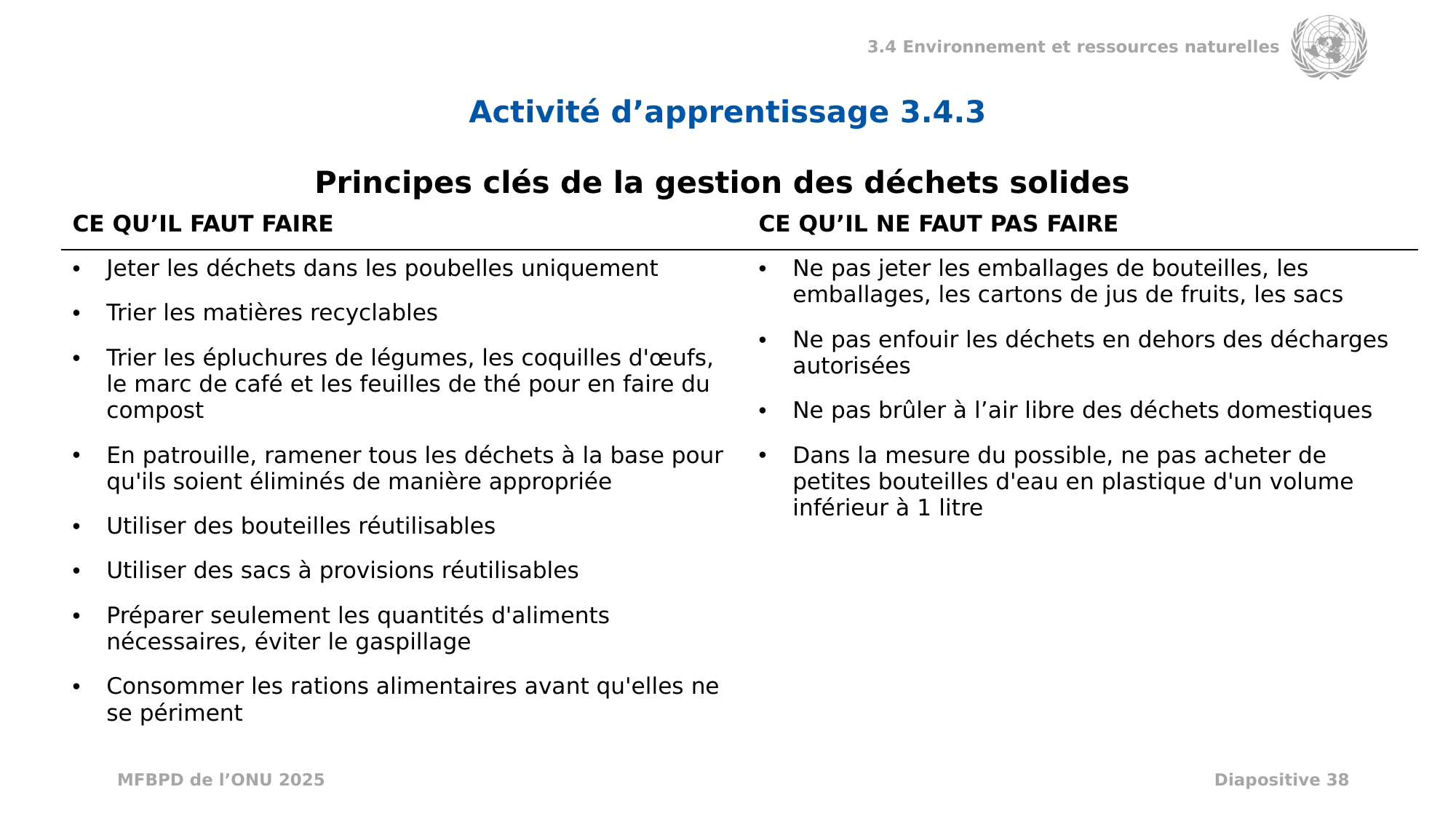

Activité d’apprentissage 3.4.3
Principes clés de la gestion des déchets solides
| CE QU’IL FAUT FAIRE | CE QU’IL NE FAUT PAS FAIRE |
| --- | --- |
| Jeter les déchets dans les poubelles uniquement Trier les matières recyclables Trier les épluchures de légumes, les coquilles d'œufs, le marc de café et les feuilles de thé pour en faire du compost En patrouille, ramener tous les déchets à la base pour qu'ils soient éliminés de manière appropriée Utiliser des bouteilles réutilisables Utiliser des sacs à provisions réutilisables Préparer seulement les quantités d'aliments nécessaires, éviter le gaspillage Consommer les rations alimentaires avant qu'elles ne se périment | Ne pas jeter les emballages de bouteilles, les emballages, les cartons de jus de fruits, les sacs Ne pas enfouir les déchets en dehors des décharges autorisées Ne pas brûler à l’air libre des déchets domestiques Dans la mesure du possible, ne pas acheter de petites bouteilles d'eau en plastique d'un volume inférieur à 1 litre |